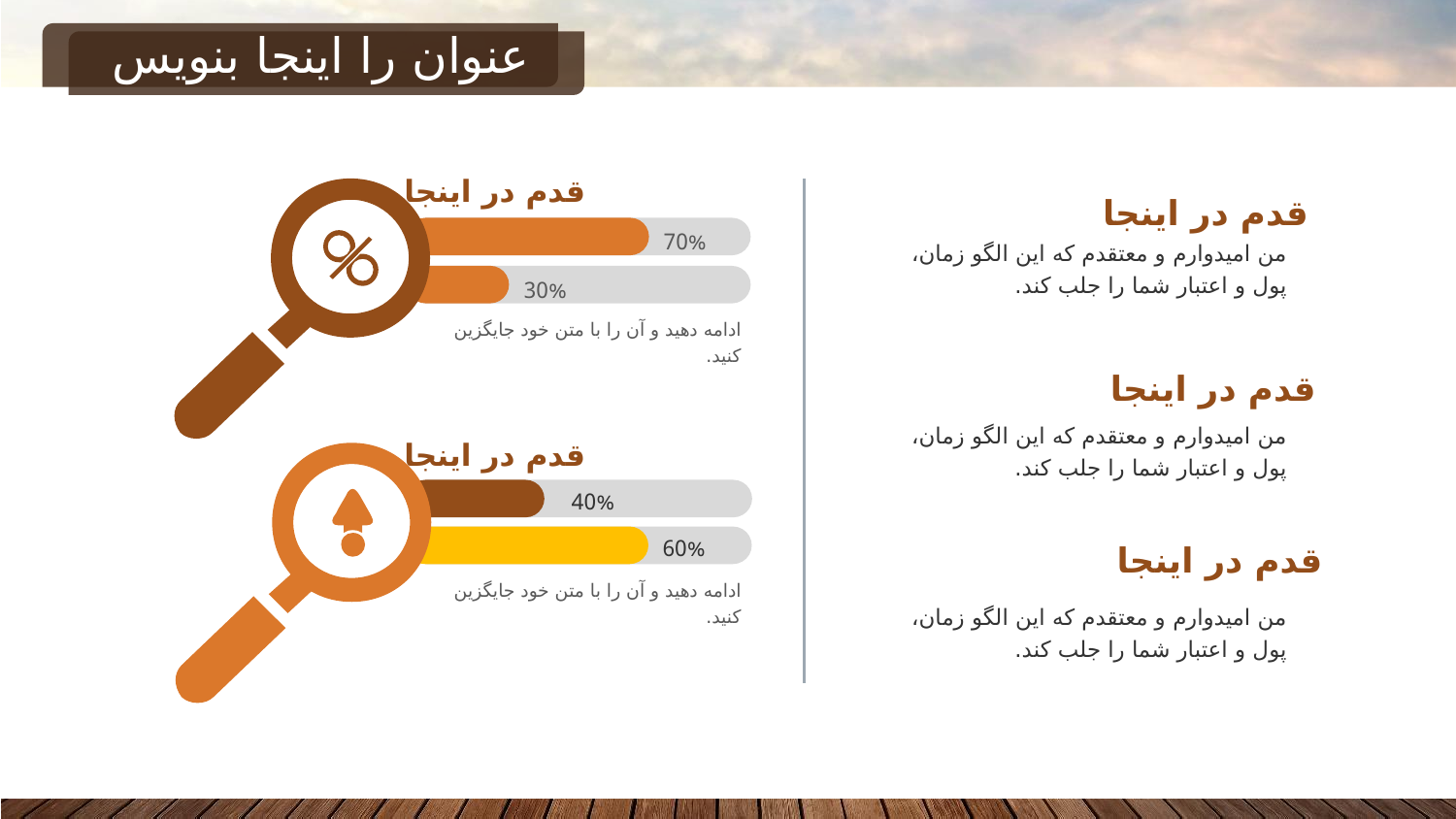

# عنوان را اینجا بنویس
قدم در اینجا

قدم در اینجا
70%

من امیدوارم و معتقدم که این الگو زمان، پول و اعتبار شما را جلب کند.
30%

ادامه دهید و آن را با متن خود جایگزین کنید.
قدم در اینجا
من امیدوارم و معتقدم که این الگو زمان، پول و اعتبار شما را جلب کند.
قدم در اینجا

40%

60%

قدم در اینجا
ادامه دهید و آن را با متن خود جایگزین کنید.
من امیدوارم و معتقدم که این الگو زمان، پول و اعتبار شما را جلب کند.